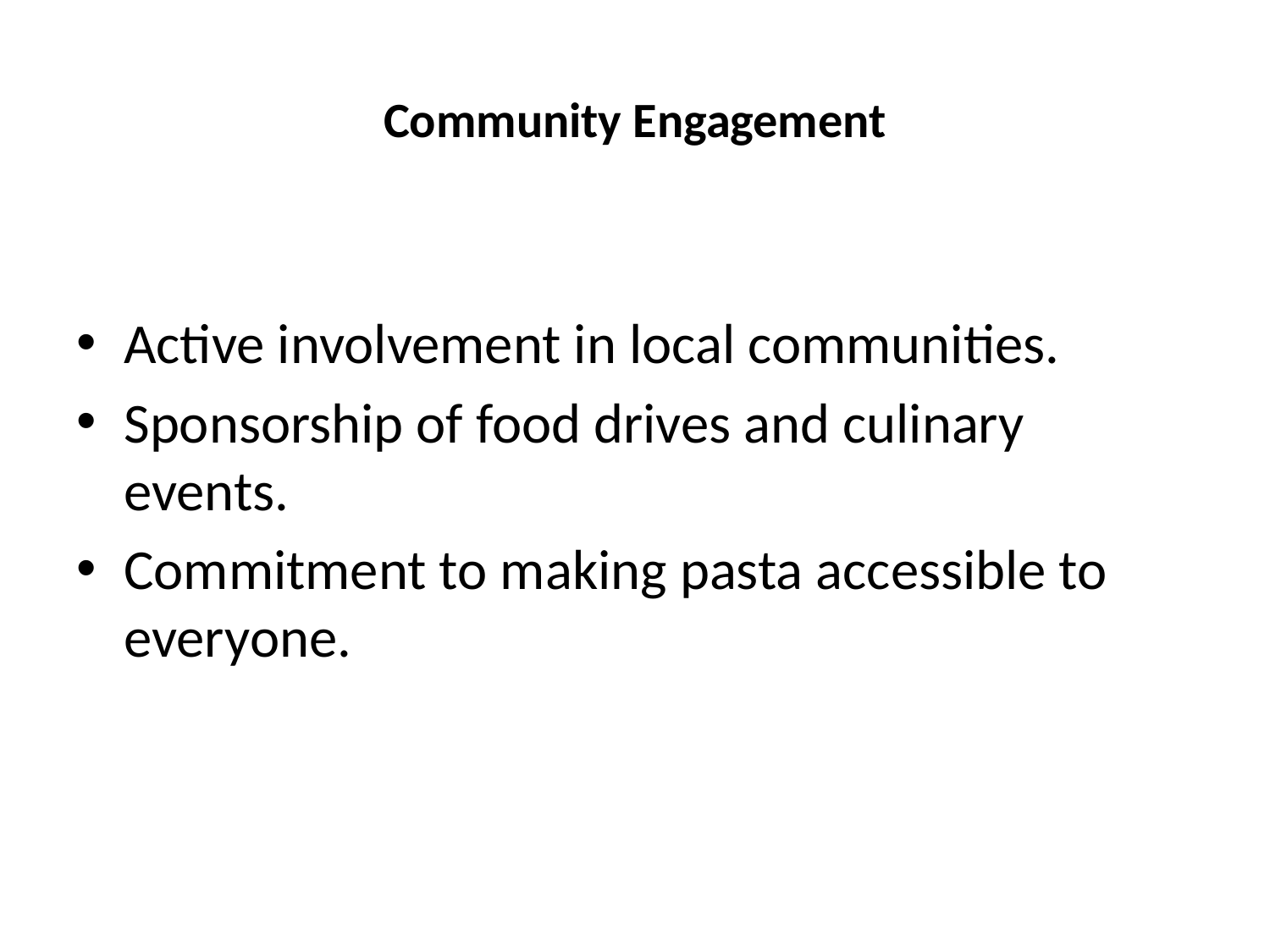

# Community Engagement

Active involvement in local communities.
Sponsorship of food drives and culinary events.
Commitment to making pasta accessible to everyone.